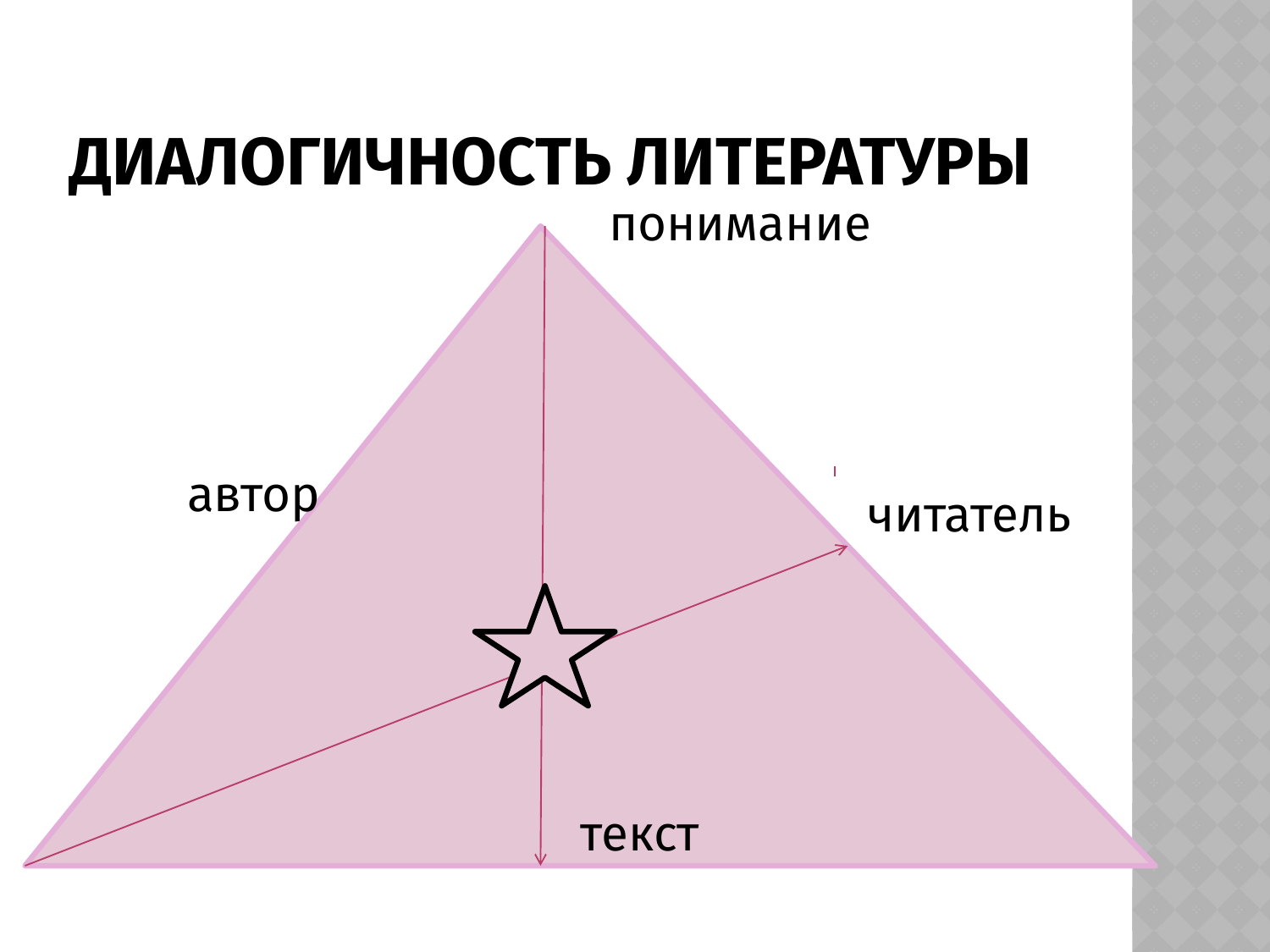

# Диалогичность литературы
понимание

автор
читатель

текст